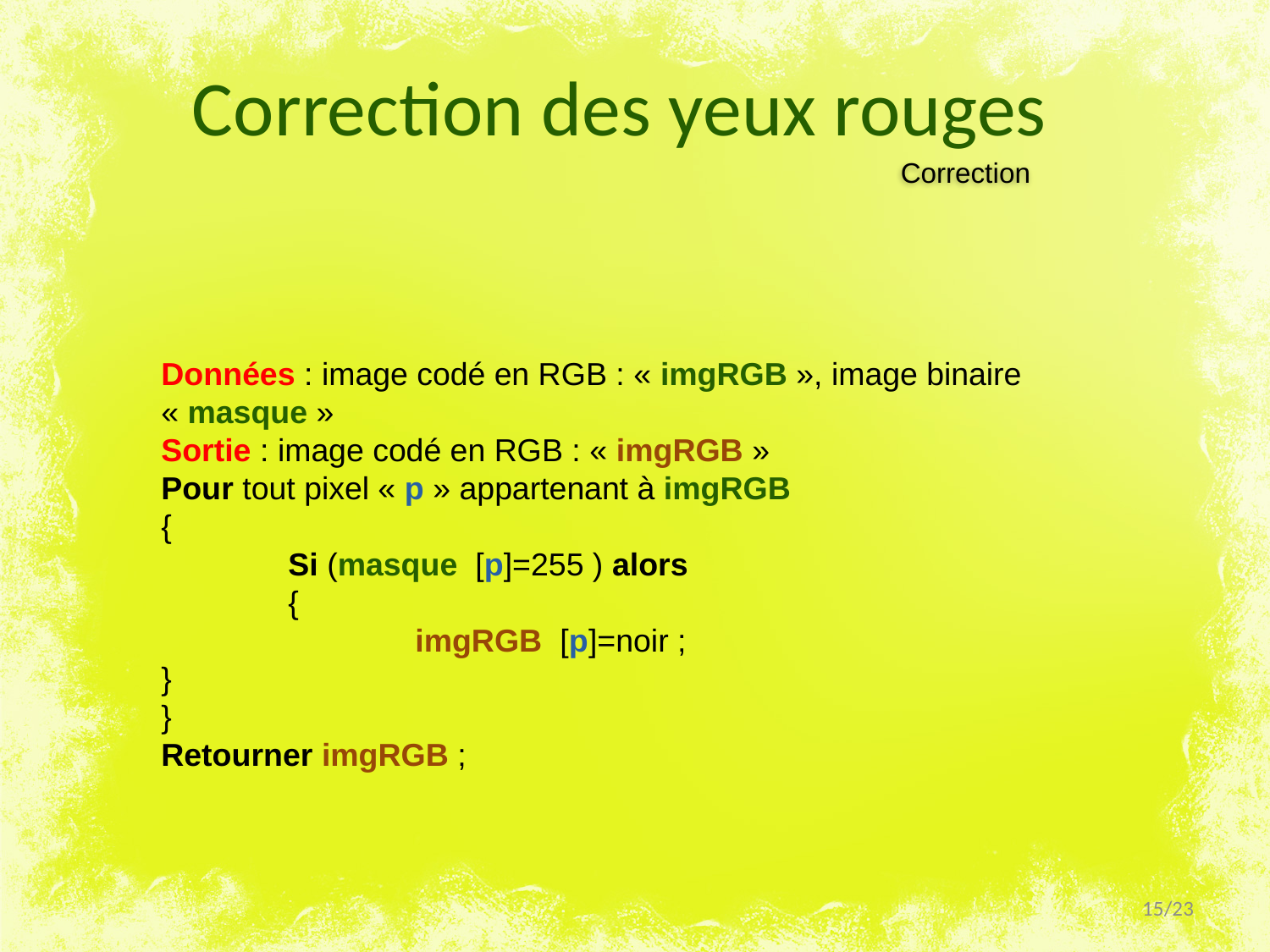

Correction des yeux rouges
Correction
Données : image codé en RGB : « imgRGB », image binaire « masque »
Sortie : image codé en RGB : « imgRGB »
Pour tout pixel « p » appartenant à imgRGB
{
	Si (masque  [p]=255 ) alors
	{
		imgRGB  [p]=noir ;
}
}
Retourner imgRGB ;
15/23